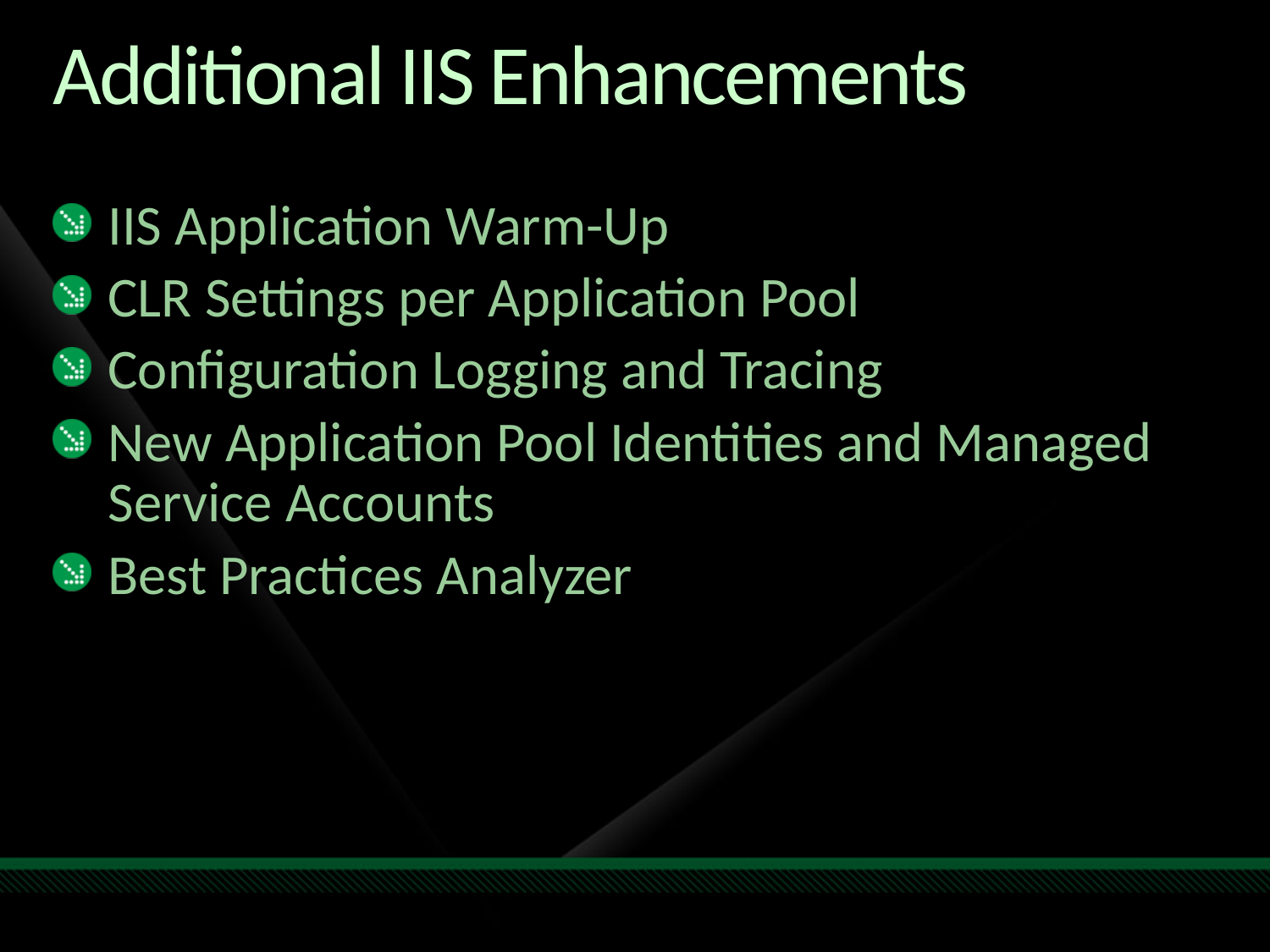

# Additional IIS Enhancements
IIS Application Warm-Up
CLR Settings per Application Pool
Configuration Logging and Tracing
New Application Pool Identities and Managed Service Accounts
Best Practices Analyzer